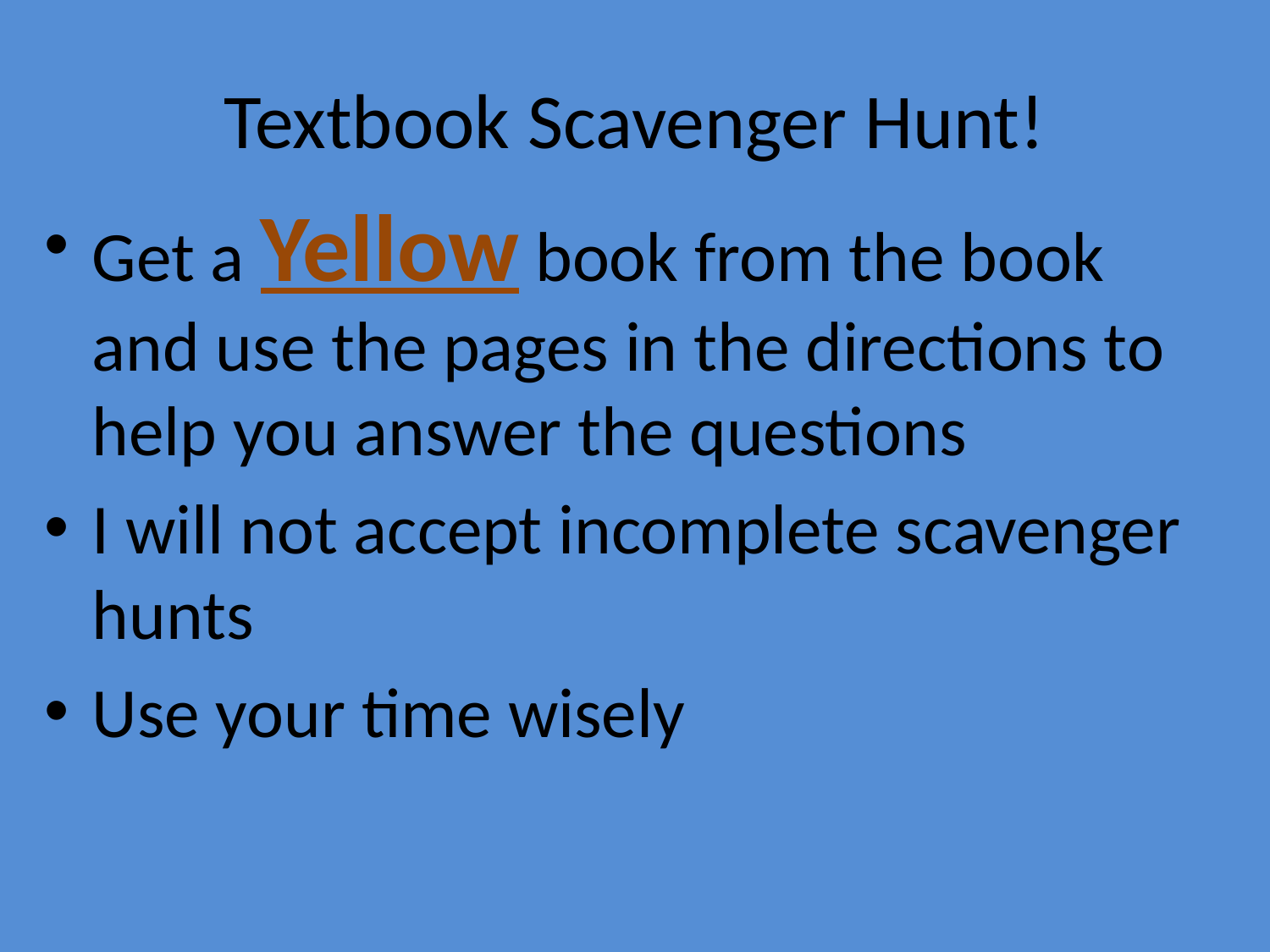

# Textbook Scavenger Hunt!
Get a Yellow book from the book and use the pages in the directions to help you answer the questions
I will not accept incomplete scavenger hunts
Use your time wisely